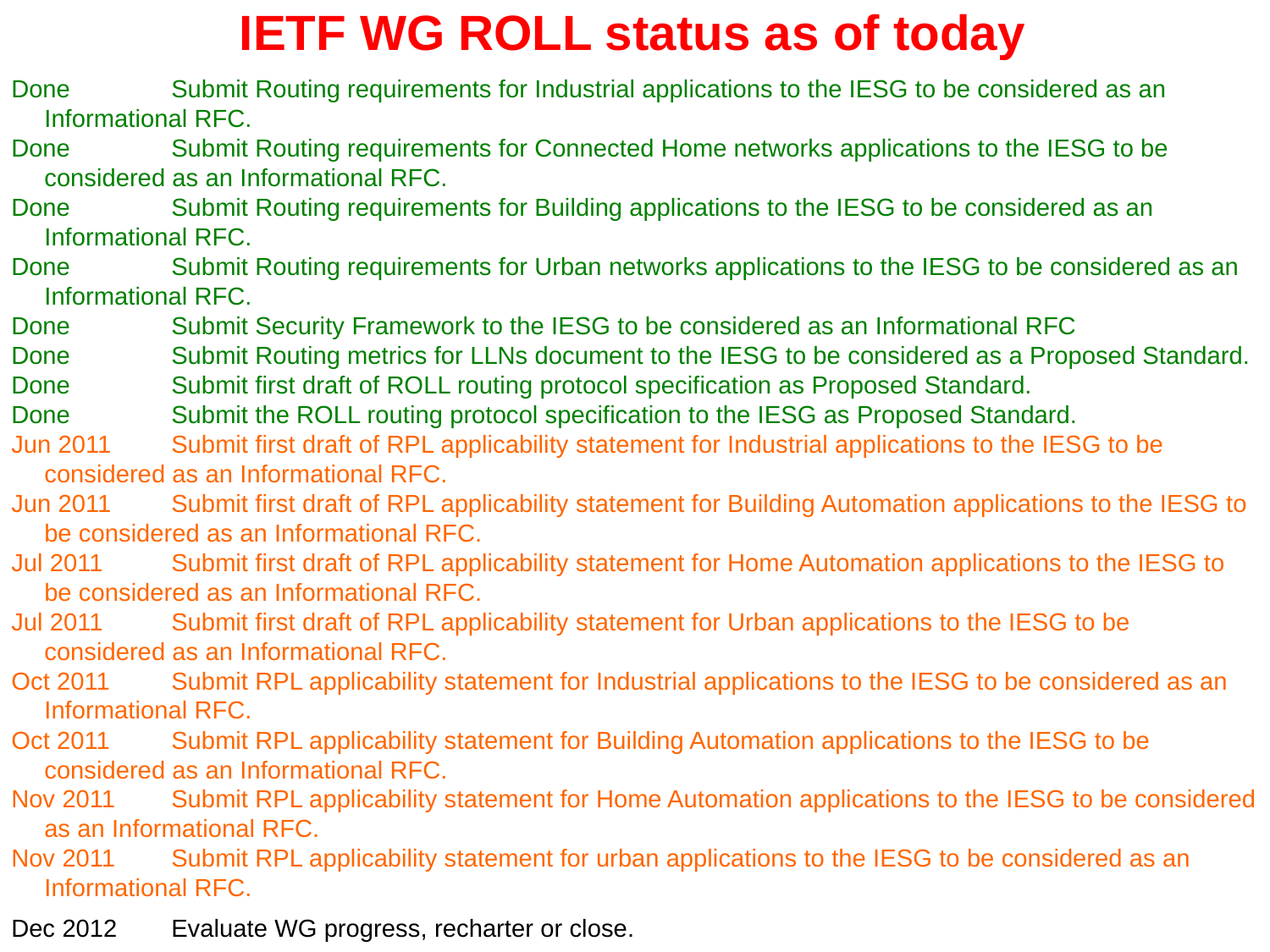

Done	Submit Routing requirements for Industrial applications to the IESG to be considered as an Informational RFC.
Done	Submit Routing requirements for Connected Home networks applications to the IESG to be considered as an Informational RFC.
Done	Submit Routing requirements for Building applications to the IESG to be considered as an Informational RFC.
Done	Submit Routing requirements for Urban networks applications to the IESG to be considered as an Informational RFC.
Done	Submit Security Framework to the IESG to be considered as an Informational RFC
Done	Submit Routing metrics for LLNs document to the IESG to be considered as a Proposed Standard.
Done	Submit first draft of ROLL routing protocol specification as Proposed Standard.
Done	Submit the ROLL routing protocol specification to the IESG as Proposed Standard.
Jun 2011	Submit first draft of RPL applicability statement for Industrial applications to the IESG to be considered as an Informational RFC.
Jun 2011	Submit first draft of RPL applicability statement for Building Automation applications to the IESG to be considered as an Informational RFC.
Jul 2011	Submit first draft of RPL applicability statement for Home Automation applications to the IESG to be considered as an Informational RFC.
Jul 2011	Submit first draft of RPL applicability statement for Urban applications to the IESG to be considered as an Informational RFC.
Oct 2011	Submit RPL applicability statement for Industrial applications to the IESG to be considered as an Informational RFC.
Oct 2011	Submit RPL applicability statement for Building Automation applications to the IESG to be considered as an Informational RFC.
Nov 2011	Submit RPL applicability statement for Home Automation applications to the IESG to be considered as an Informational RFC.
Nov 2011	Submit RPL applicability statement for urban applications to the IESG to be considered as an Informational RFC.
Dec 2012	Evaluate WG progress, recharter or close.

# IETF WG ROLL status as of today